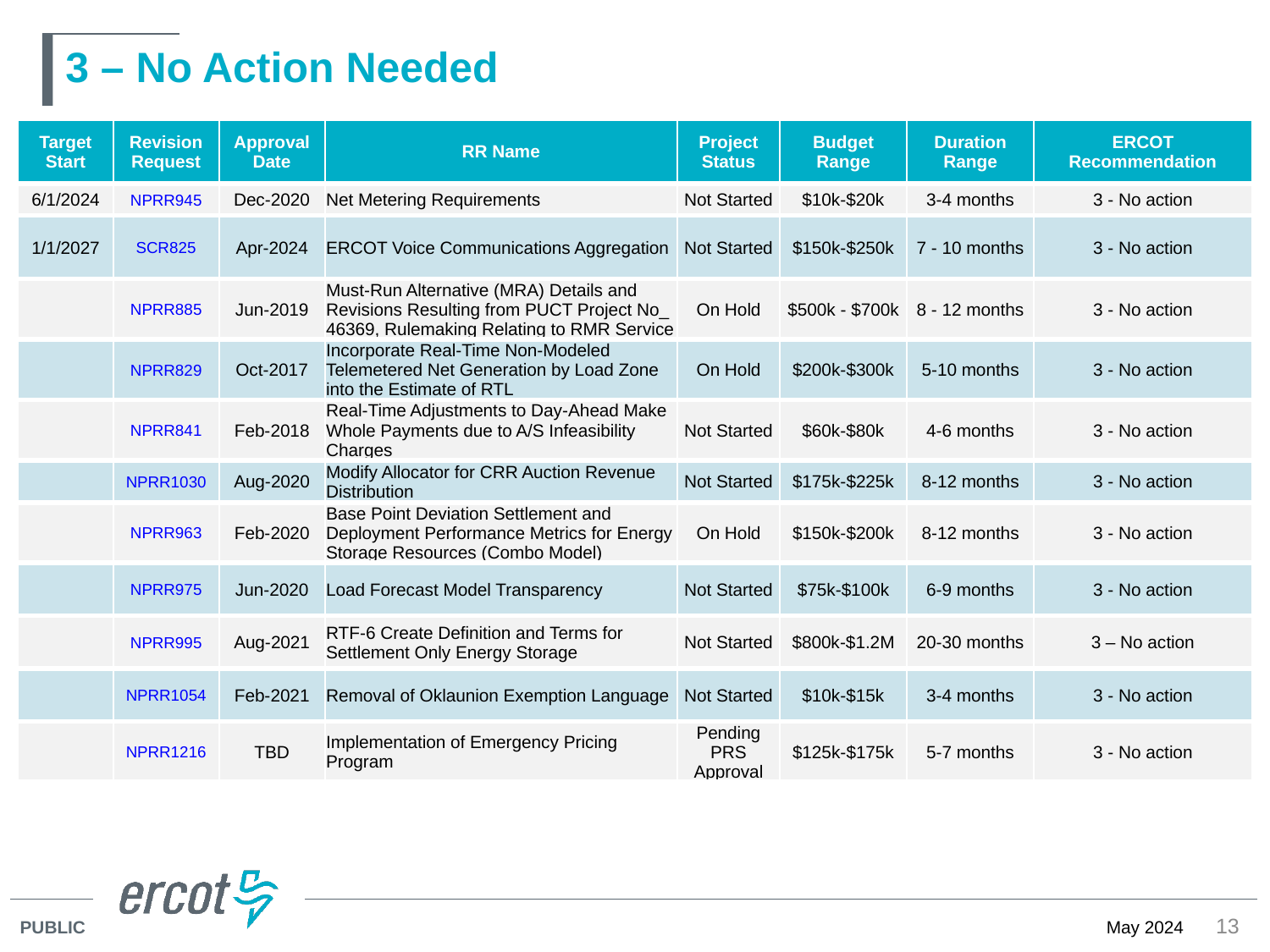

# 3 – No Action Needed
| Target Start | Revision Request | Approval Date | RR Name | Project Status | Budget Range | Duration Range | ERCOT Recommendation |
| --- | --- | --- | --- | --- | --- | --- | --- |
| 6/1/2024 | NPRR945 | Dec-2020 | Net Metering Requirements | Not Started | $10k-$20k | 3-4 months | 3 - No action |
| 1/1/2027 | SCR825 | Apr-2024 | ERCOT Voice Communications Aggregation | Not Started | $150k-$250k | 7 - 10 months | 3 - No action |
|  | NPRR885 | Jun-2019 | Must-Run Alternative (MRA) Details and Revisions Resulting from PUCT Project No\_ 46369, Rulemaking Relating to RMR Service | On Hold | $500k - $700k | 8 - 12 months | 3 - No action |
|  | NPRR829 | Oct-2017 | Incorporate Real-Time Non-Modeled Telemetered Net Generation by Load Zone into the Estimate of RTL | On Hold | $200k-$300k | 5-10 months | 3 - No action |
|  | NPRR841 | Feb-2018 | Real-Time Adjustments to Day-Ahead Make Whole Payments due to A/S Infeasibility Charges | Not Started | $60k-$80k | 4-6 months | 3 - No action |
|  | NPRR1030 | Aug-2020 | Modify Allocator for CRR Auction Revenue Distribution | Not Started | $175k-$225k | 8-12 months | 3 - No action |
|  | NPRR963 | Feb-2020 | Base Point Deviation Settlement and Deployment Performance Metrics for Energy Storage Resources (Combo Model) | On Hold | $150k-$200k | 8-12 months | 3 - No action |
|  | NPRR975 | Jun-2020 | Load Forecast Model Transparency | Not Started | $75k-$100k | 6-9 months | 3 - No action |
|  | NPRR995 | Aug-2021 | RTF-6 Create Definition and Terms for Settlement Only Energy Storage | Not Started | $800k-$1.2M | 20-30 months | 3 – No action |
|  | NPRR1054 | Feb-2021 | Removal of Oklaunion Exemption Language | Not Started | $10k-$15k | 3-4 months | 3 - No action |
|  | NPRR1216 | TBD | Implementation of Emergency Pricing Program | Pending PRS Approval | $125k-$175k | 5-7 months | 3 - No action |
13